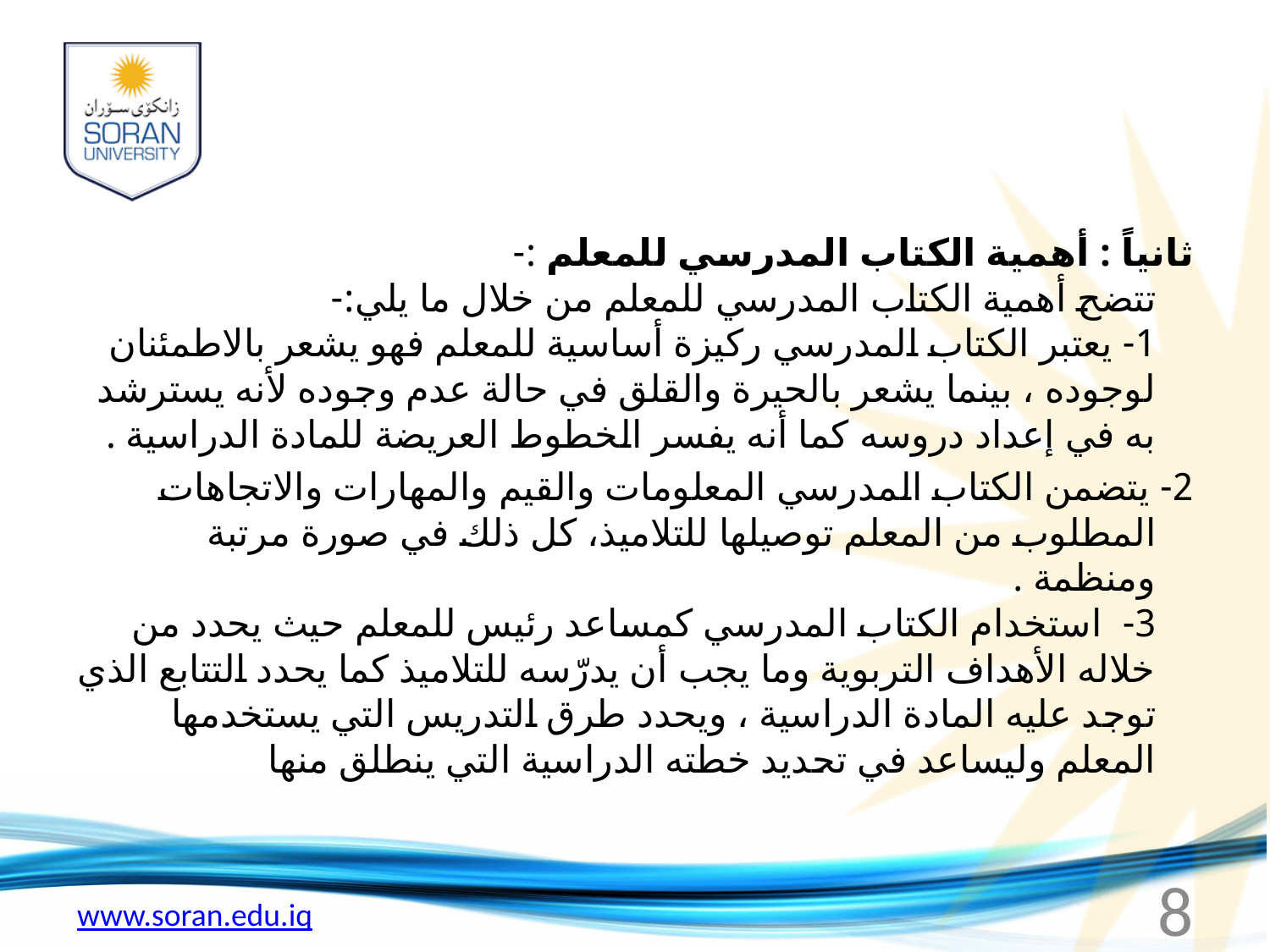

ثانياً : أهمية الكتاب المدرسي للمعلم :-
تتضح أهمية الكتاب المدرسي للمعلم من خلال ما يلي:-
1- يعتبر الكتاب المدرسي ركيزة أساسية للمعلم فهو يشعر بالاطمئنان لوجوده ، بينما يشعر بالحيرة والقلق في حالة عدم وجوده لأنه يسترشد به في إعداد دروسه كما أنه يفسر الخطوط العريضة للمادة الدراسية .
2- يتضمن الكتاب المدرسي المعلومات والقيم والمهارات والاتجاهات المطلوب من المعلم توصيلها للتلاميذ، كل ذلك في صورة مرتبة ومنظمة . 
3-  استخدام الكتاب المدرسي كمساعد رئيس للمعلم حيث يحدد من خلاله الأهداف التربوية وما يجب أن يدرّسه للتلاميذ كما يحدد التتابع الذي توجد عليه المادة الدراسية ، ويحدد طرق التدريس التي يستخدمها المعلم وليساعد في تحديد خطته الدراسية التي ينطلق منها
8